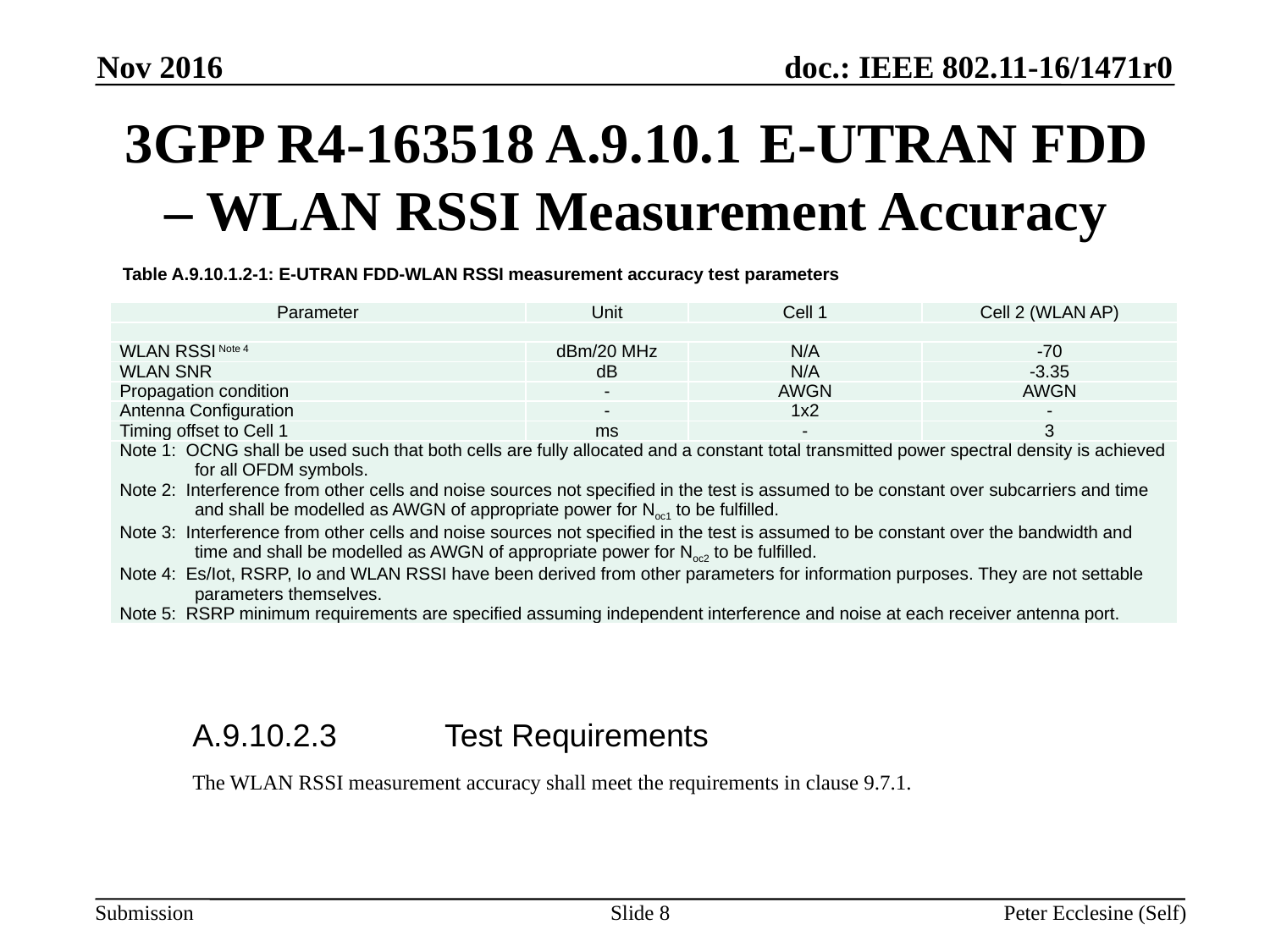

Nov 2016
# 3GPP R4-163518 A.9.10.1	E-UTRAN FDD – WLAN RSSI Measurement Accuracy
Table A.9.10.1.2-1: E-UTRAN FDD-WLAN RSSI measurement accuracy test parameters

| Parameter | Unit | Cell 1 | Cell 2 (WLAN AP) |
| --- | --- | --- | --- |
|  |  |  |  |
| WLAN RSSI Note 4 | dBm/20 MHz | N/A | -70 |
| WLAN SNR | dB | N/A | -3.35 |
| Propagation condition | - | AWGN | AWGN |
| Antenna Configuration | - | 1x2 | - |
| Timing offset to Cell 1 | ms | - | 3 |
| Note 1: OCNG shall be used such that both cells are fully allocated and a constant total transmitted power spectral density is achieved for all OFDM symbols. Note 2: Interference from other cells and noise sources not specified in the test is assumed to be constant over subcarriers and time and shall be modelled as AWGN of appropriate power for Noc1 to be fulfilled. Note 3: Interference from other cells and noise sources not specified in the test is assumed to be constant over the bandwidth and time and shall be modelled as AWGN of appropriate power for Noc2 to be fulfilled. Note 4: Es/Iot, RSRP, Io and WLAN RSSI have been derived from other parameters for information purposes. They are not settable parameters themselves. Note 5: RSRP minimum requirements are specified assuming independent interference and noise at each receiver antenna port. |  |  |  |
A.9.10.2.3	Test Requirements
The WLAN RSSI measurement accuracy shall meet the requirements in clause 9.7.1.
Slide 8
Peter Ecclesine (Self)